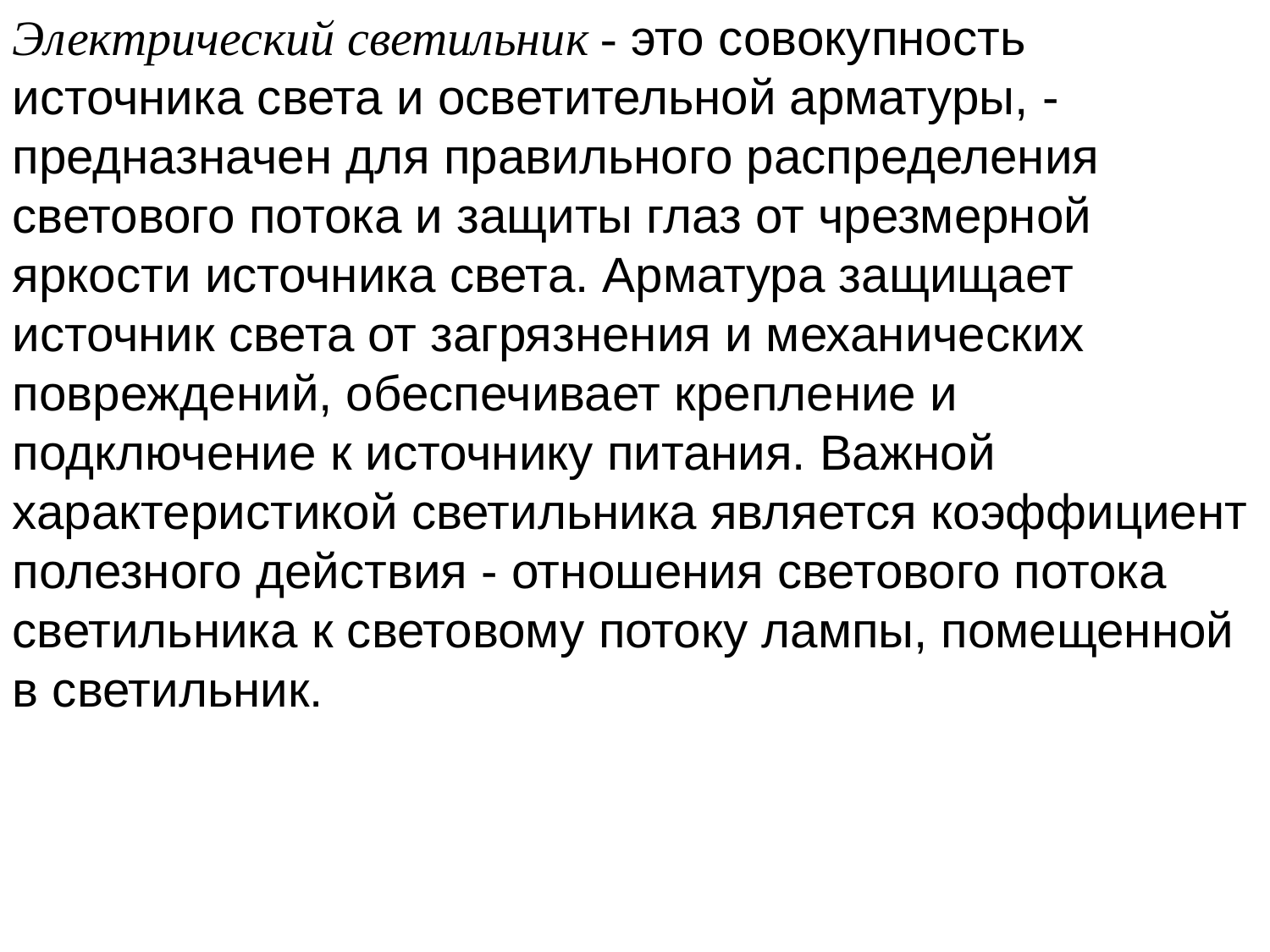

Электрический светильник - это совокупность источника света и осветительной арматуры, - предназначен для правильного распределения светового потока и защиты глаз от чрезмерной яркости источника света. Арматура защищает источник света от загрязнения и механических повреждений, обеспечивает крепление и подключение к источнику питания. Важной характеристикой светильника является коэффициент полезного действия - отношения светового потока светильника к световому потоку лампы, помещенной в светильник.